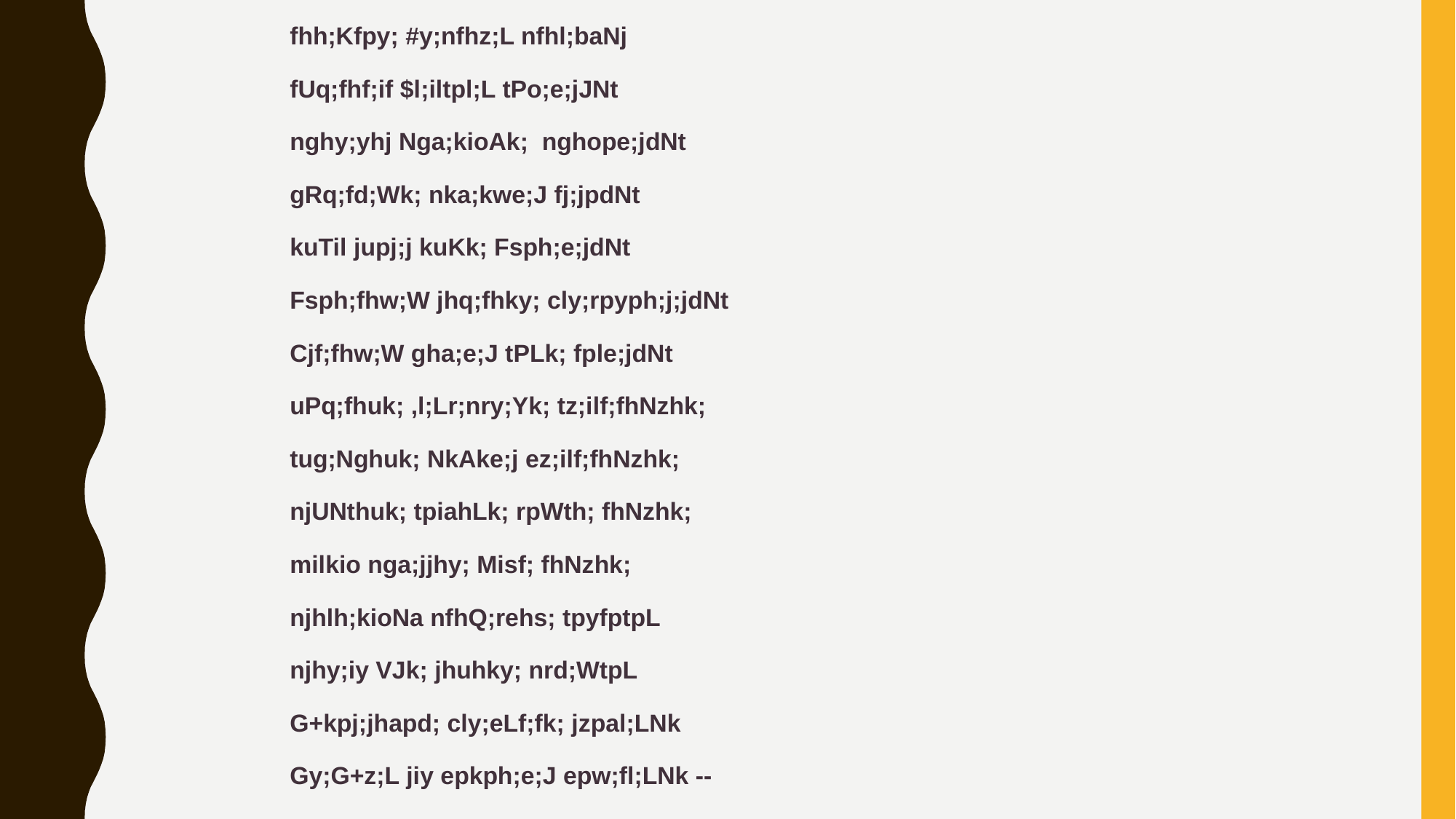

fhh;Kfpy; #y;nfhz;L nfhl;baNj
fUq;fhf;if $l;iltpl;L tPo;e;jJNt
nghy;yhj Nga;kioAk;  nghope;jdNt
gRq;fd;Wk; nka;kwe;J fj;jpdNt
kuTil jupj;j kuKk; Fsph;e;jdNt
Fsph;fhw;W jhq;fhky; cly;rpyph;j;jdNt
Cjf;fhw;W gha;e;J tPLk; fple;jdNt
uPq;fhuk; ,l;Lr;nry;Yk; tz;ilf;fhNzhk;
tug;Nghuk; NkAke;j ez;ilf;fhNzhk;
njUNthuk; tpiahLk; rpWth; fhNzhk;
milkio nga;jjhy; Misf; fhNzhk;
njhlh;kioNa nfhQ;rehs; tpyfptpL
njhy;iy VJk; jhuhky; nrd;WtpL
G+kpj;jhapd; cly;eLf;fk; jzpal;LNk
Gy;G+z;L jiy epkph;e;J epw;fl;LNk --